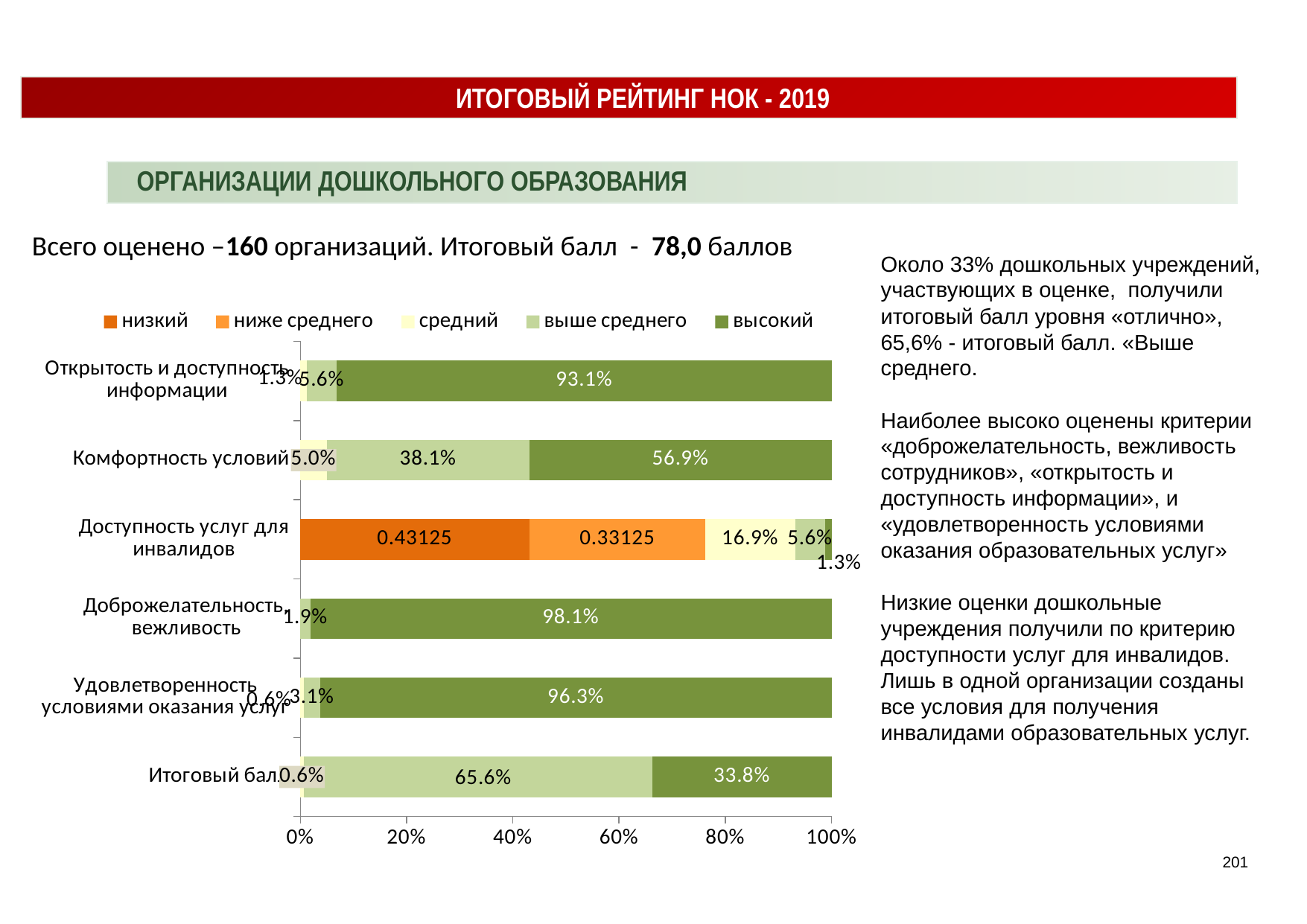

ИТОГОВЫЙ РЕЙТИНГ НОК - 2019

ОРГАНИЗАЦИИ ДОШКОЛЬНОГО ОБРАЗОВАНИЯ
Всего оценено –160 организаций. Итоговый балл  -  78,0 баллов
Около 33% дошкольных учреждений, участвующих в оценке,  получили итоговый балл уровня «отлично», 65,6% - итоговый балл. «Выше среднего.

Наиболее высоко оценены критерии «доброжелательность, вежливость сотрудников», «открытость и доступность информации», и «удовлетворенность условиями оказания образовательных услуг»

Низкие оценки дошкольные учреждения получили по критерию доступности услуг для инвалидов. Лишь в одной организации созданы все условия для получения инвалидами образовательных услуг.

### Chart

| Category | низкий | ниже среднего | средний | выше среднего | высокий |
|---|---|---|---|---|---|
| Открытость и доступность информации | None | None | 0.0125 | 0.05625 | 0.93125 |
| Комфортность условий | None | None | 0.05 | 0.38125 | 0.56875 |
| Доступность услуг для инвалидов | 0.43125 | 0.33125 | 0.16875 | 0.05625 | 0.0125 |
| Доброжелательность, вежливость | None | None | None | 0.01875 | 0.98125 |
| Удовлетворенность условиями оказания услуг | None | None | 0.00625 | 0.03125 | 0.9625 |
| Итоговый балл | None | None | 0.00625 | 0.65625 | 0.3375 |
201